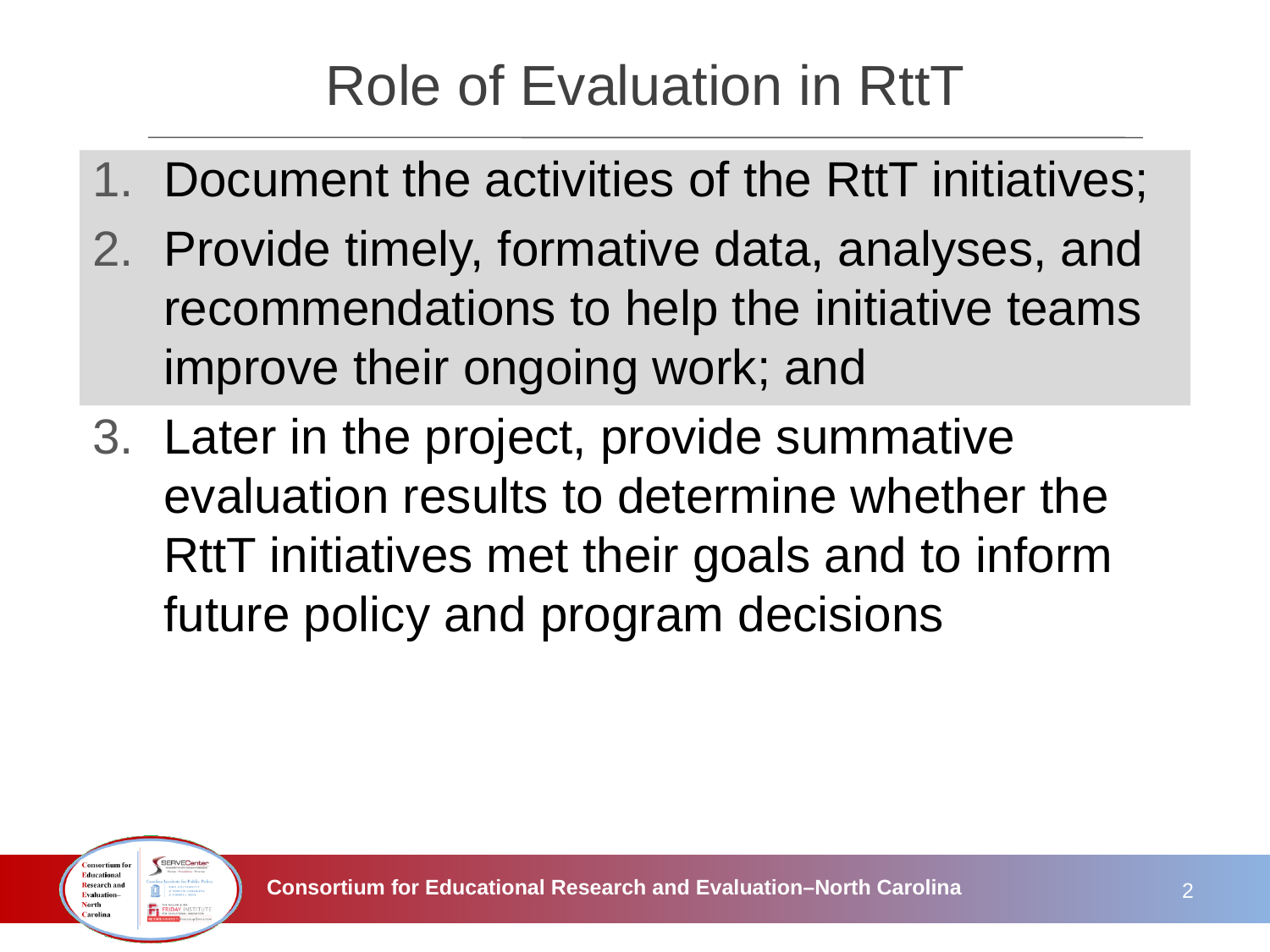

# Role of Evaluation in RttT
Document the activities of the RttT initiatives;
Provide timely, formative data, analyses, and recommendations to help the initiative teams improve their ongoing work; and
Later in the project, provide summative evaluation results to determine whether the RttT initiatives met their goals and to inform future policy and program decisions

2